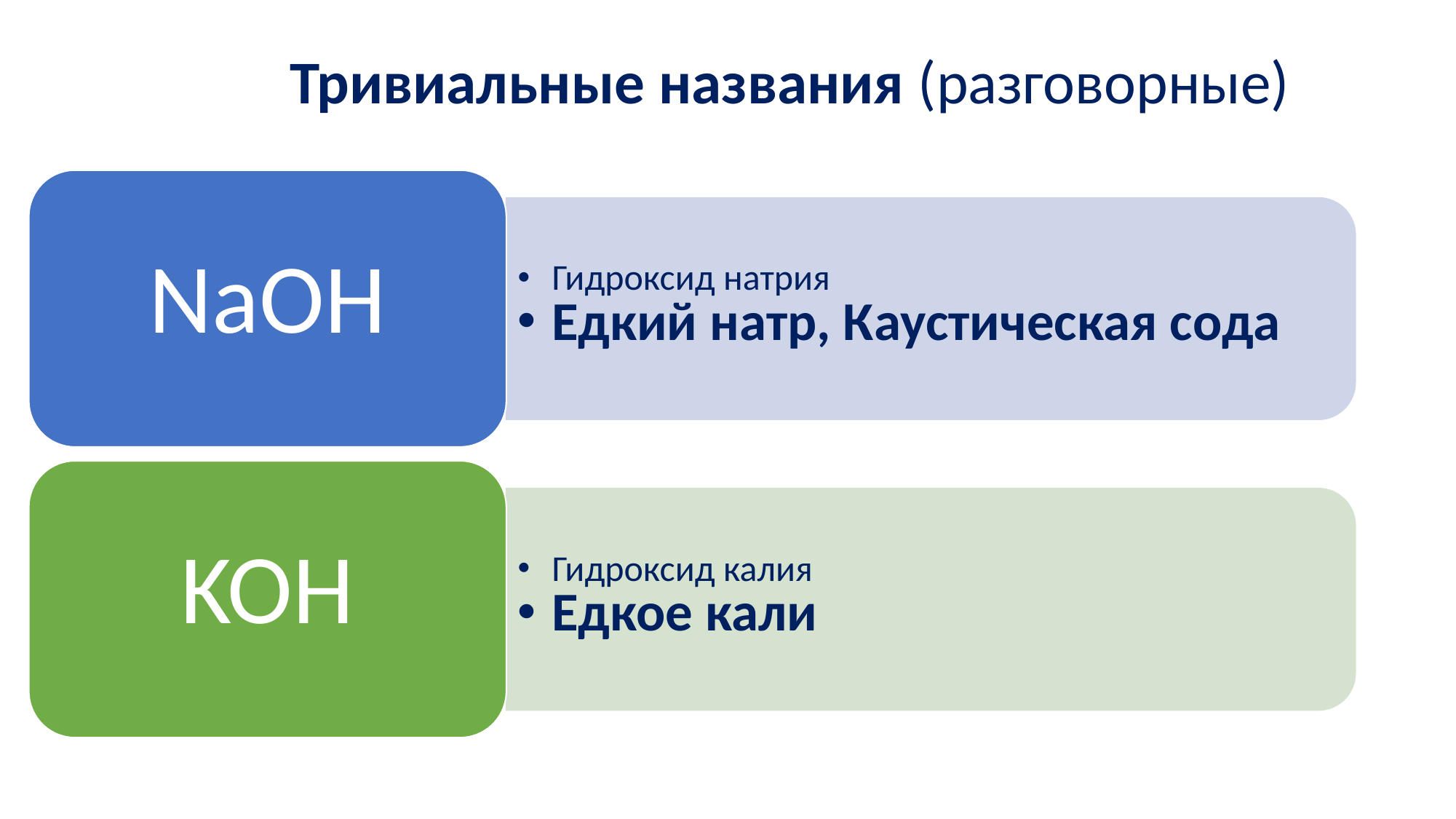

# Тривиальные названия (разговорные)
NaOH
Гидроксид натрия
Едкий натр, Каустическая сода
KOH
Гидроксид калия
Едкое кали